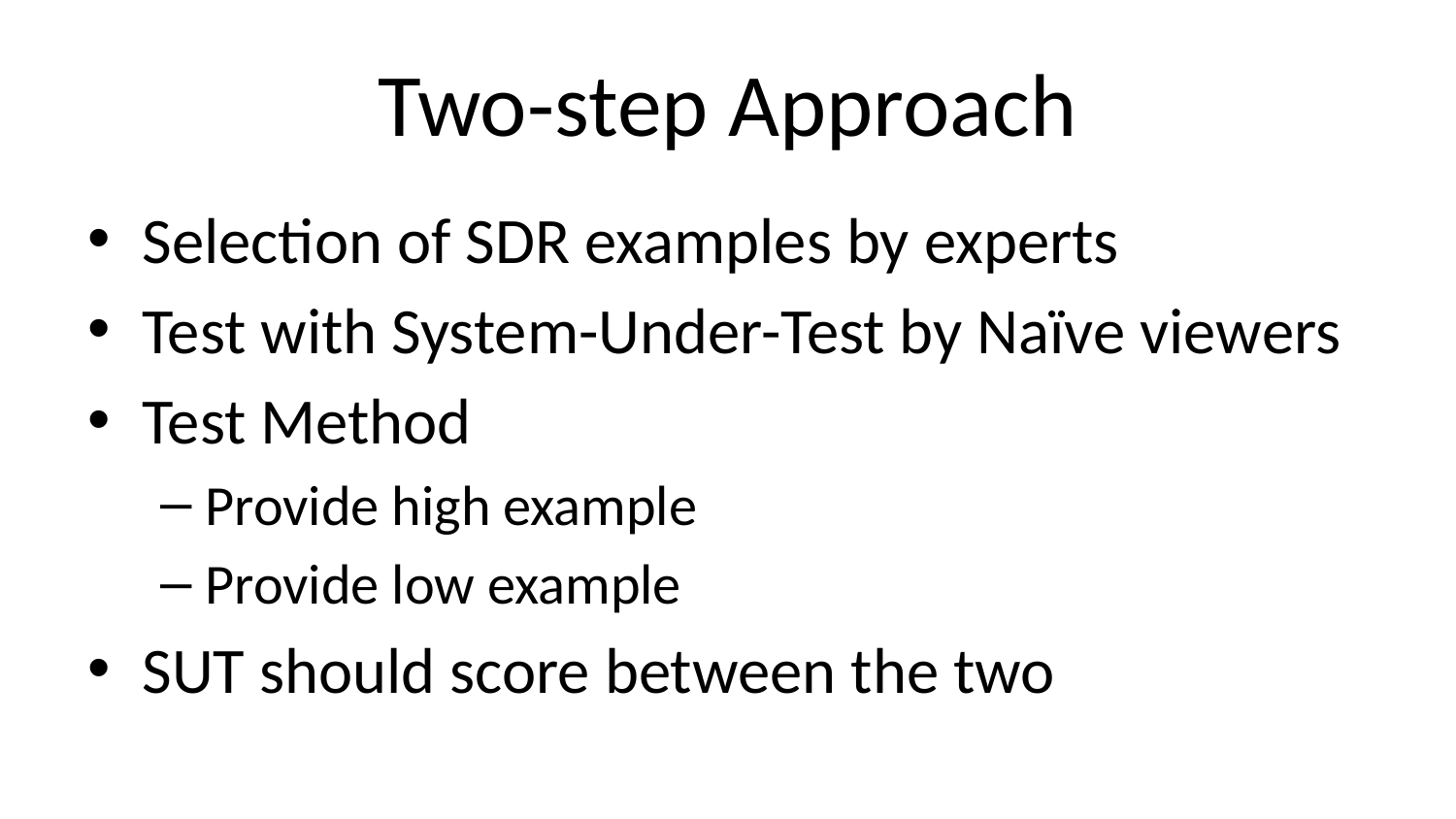

# Two-step Approach
Selection of SDR examples by experts
Test with System-Under-Test by Naïve viewers
Test Method
Provide high example
Provide low example
SUT should score between the two